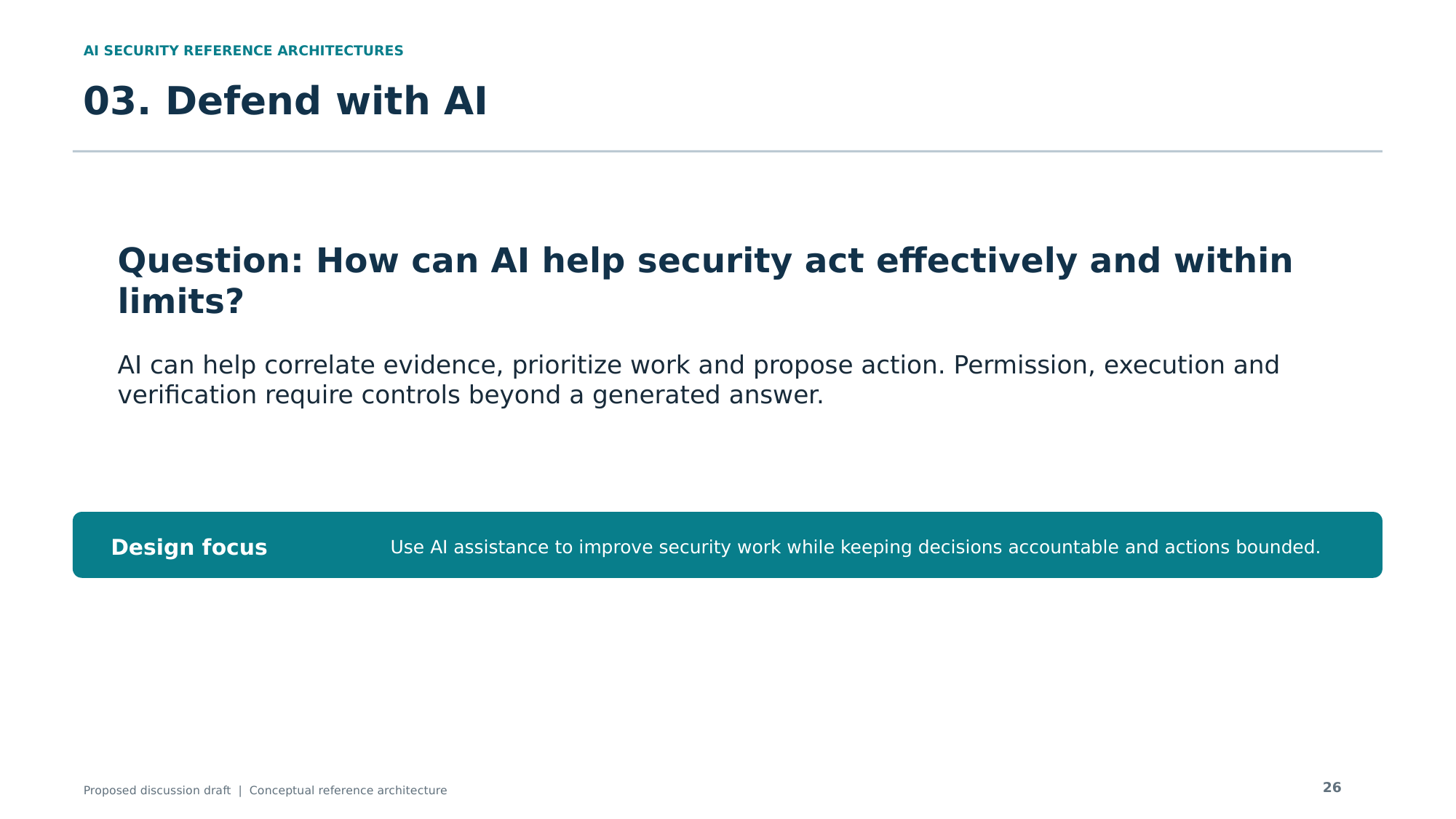

AI SECURITY REFERENCE ARCHITECTURES
03. Defend with AI

Question: How can AI help security act effectively and within limits?
AI can help correlate evidence, prioritize work and propose action. Permission, execution and verification require controls beyond a generated answer.

Design focus
Use AI assistance to improve security work while keeping decisions accountable and actions bounded.
26
Proposed discussion draft  |  Conceptual reference architecture